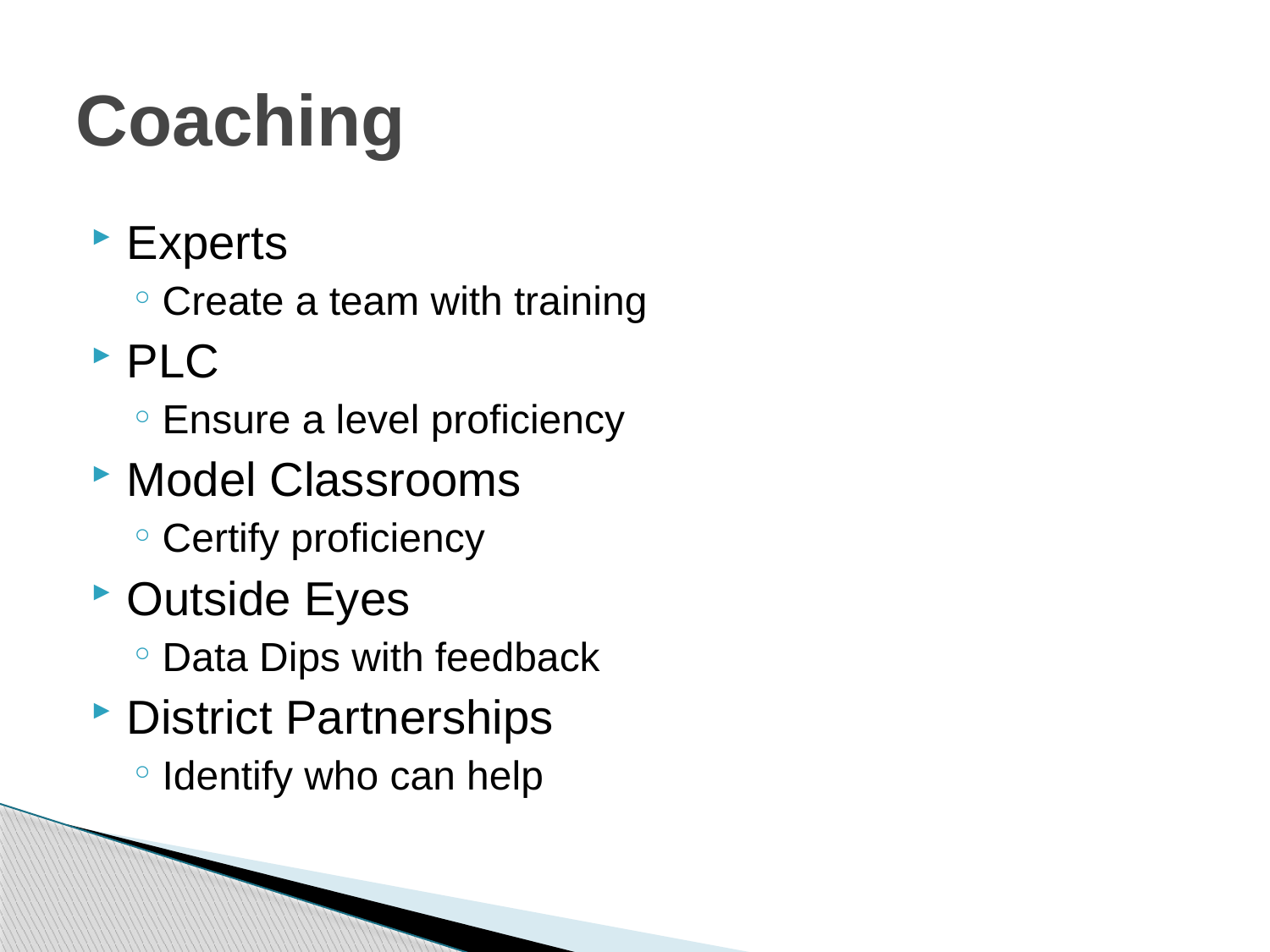

# Coaching
Experts
Create a team with training
PLC
Ensure a level proficiency
Model Classrooms
Certify proficiency
Outside Eyes
Data Dips with feedback
District Partnerships
Identify who can help